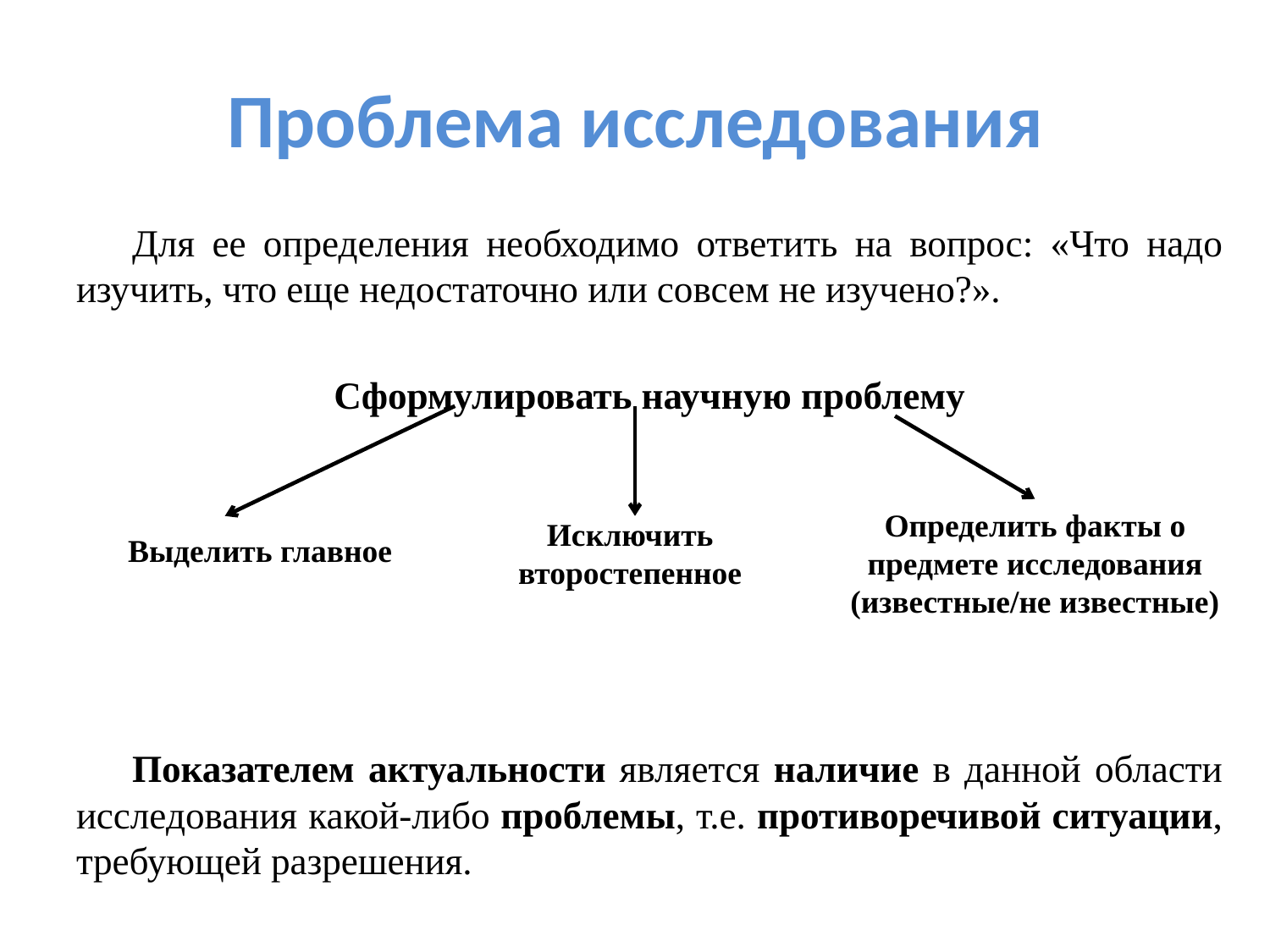

# Проблема исследования
Для ее определения необходимо ответить на вопрос: «Что надо изучить, что еще недостаточно или совсем не изучено?».

Сформулировать научную проблему

Показателем актуальности является наличие в данной области исследования какой-либо проблемы, т.е. противоречивой ситуации, требующей разрешения.
Выделить главное
Исключить второстепенное
Определить факты о предмете исследования
(известные/не известные)